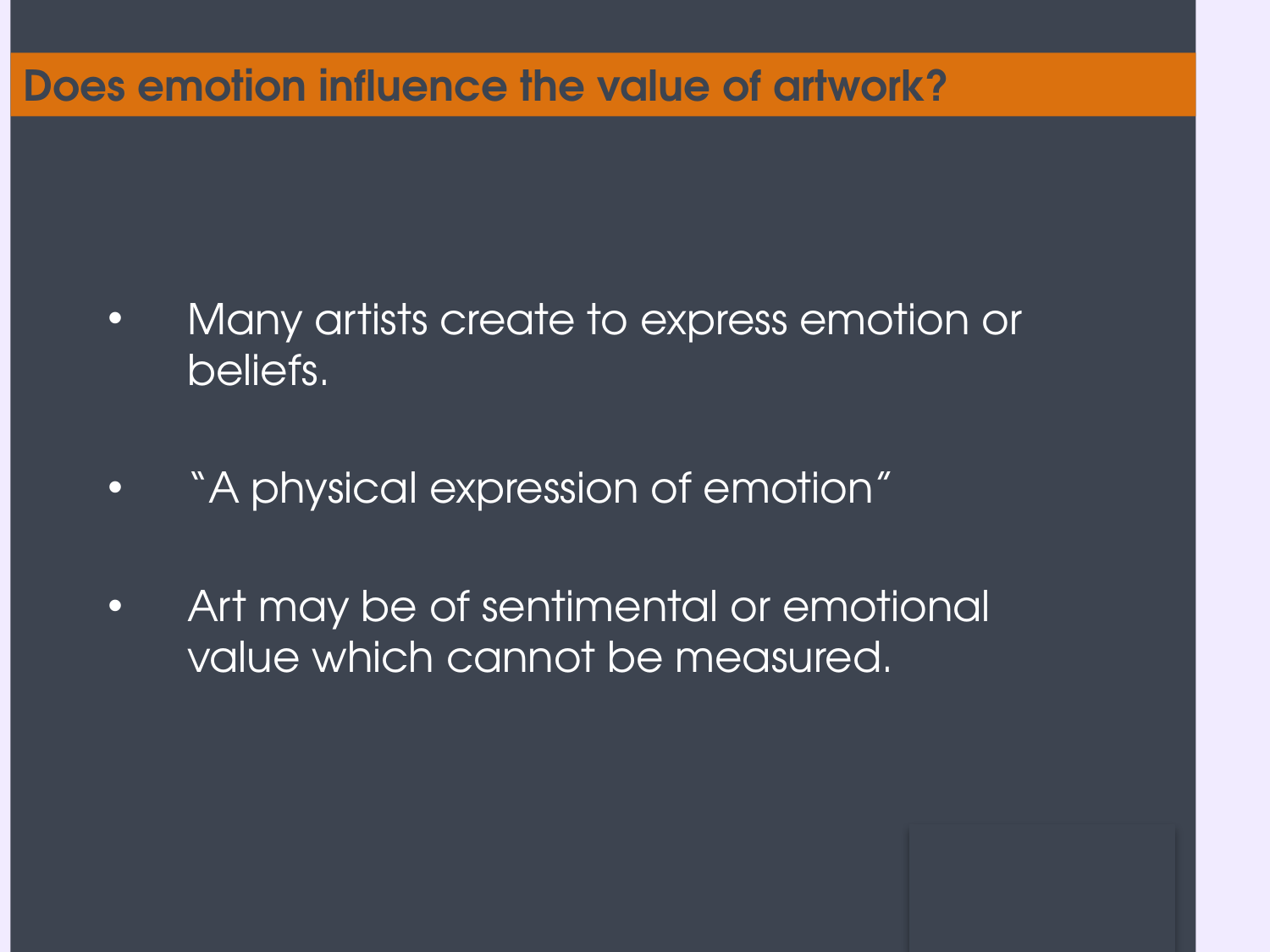

Does emotion influence the value of artwork?
#
Many artists create to express emotion or beliefs.

“A physical expression of emotion”

Art may be of sentimental or emotional value which cannot be measured.